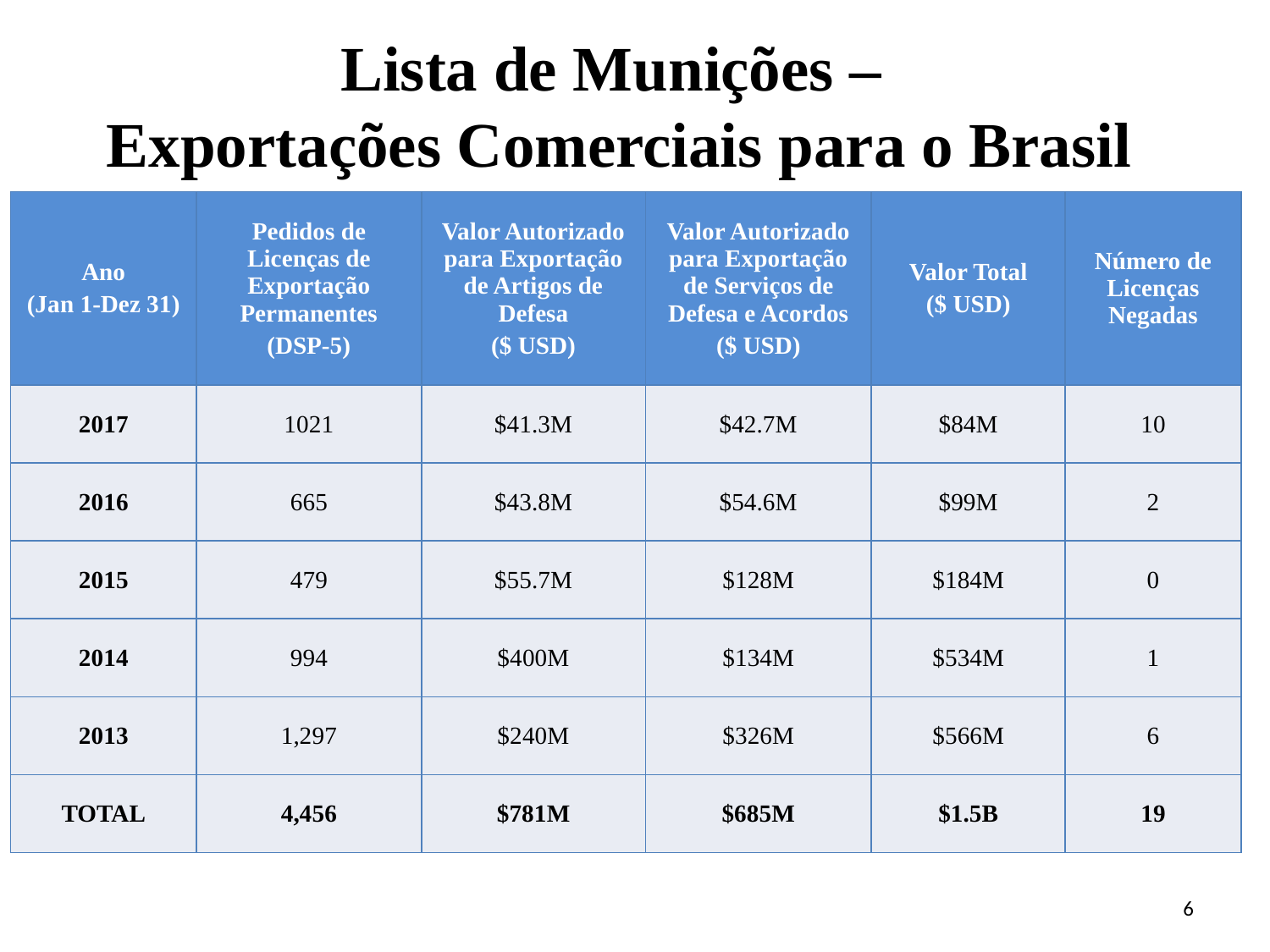

Lista de Munições –
Exportações Comerciais para o Brasil
| Ano (Jan 1-Dez 31) | Pedidos de Licenças de Exportação Permanentes (DSP-5) | Valor Autorizado para Exportação de Artigos de Defesa ($ USD) | Valor Autorizado para Exportação de Serviços de Defesa e Acordos ($ USD) | Valor Total ($ USD) | Número de Licenças Negadas |
| --- | --- | --- | --- | --- | --- |
| 2017 | 1021 | $41.3M | $42.7M | $84M | 10 |
| 2016 | 665 | $43.8M | $54.6M | $99M | 2 |
| 2015 | 479 | $55.7M | $128M | $184M | 0 |
| 2014 | 994 | $400M | $134M | $534M | 1 |
| 2013 | 1,297 | $240M | $326M | $566M | 6 |
| TOTAL | 4,456 | $781M | $685M | $1.5B | 19 |

6